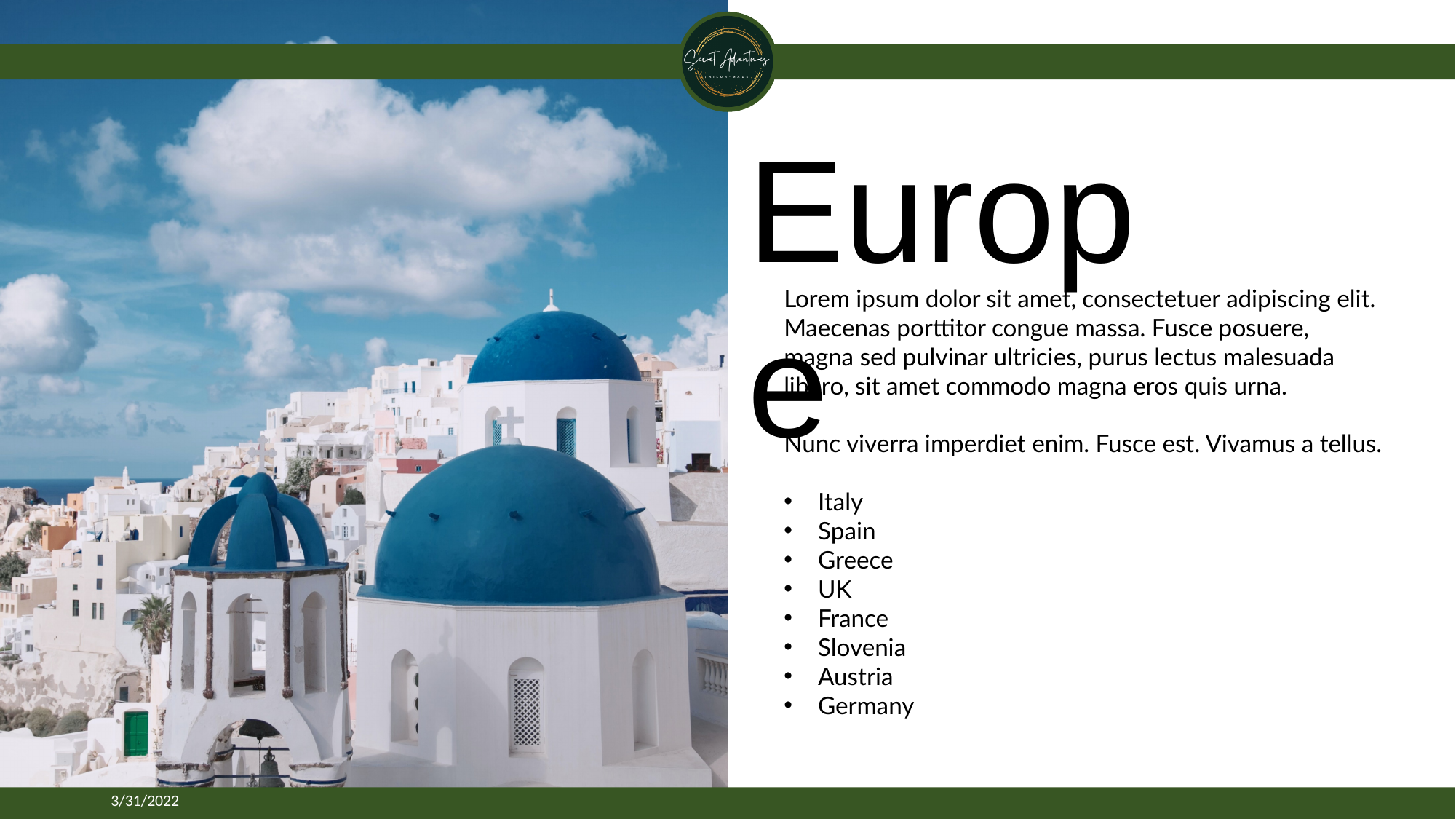

Europe
Lorem ipsum dolor sit amet, consectetuer adipiscing elit. Maecenas porttitor congue massa. Fusce posuere, magna sed pulvinar ultricies, purus lectus malesuada libero, sit amet commodo magna eros quis urna.

Nunc viverra imperdiet enim. Fusce est. Vivamus a tellus.

Italy
Spain
Greece
UK
France
Slovenia
Austria
Germany
3/31/2022
Secret Adventures
15